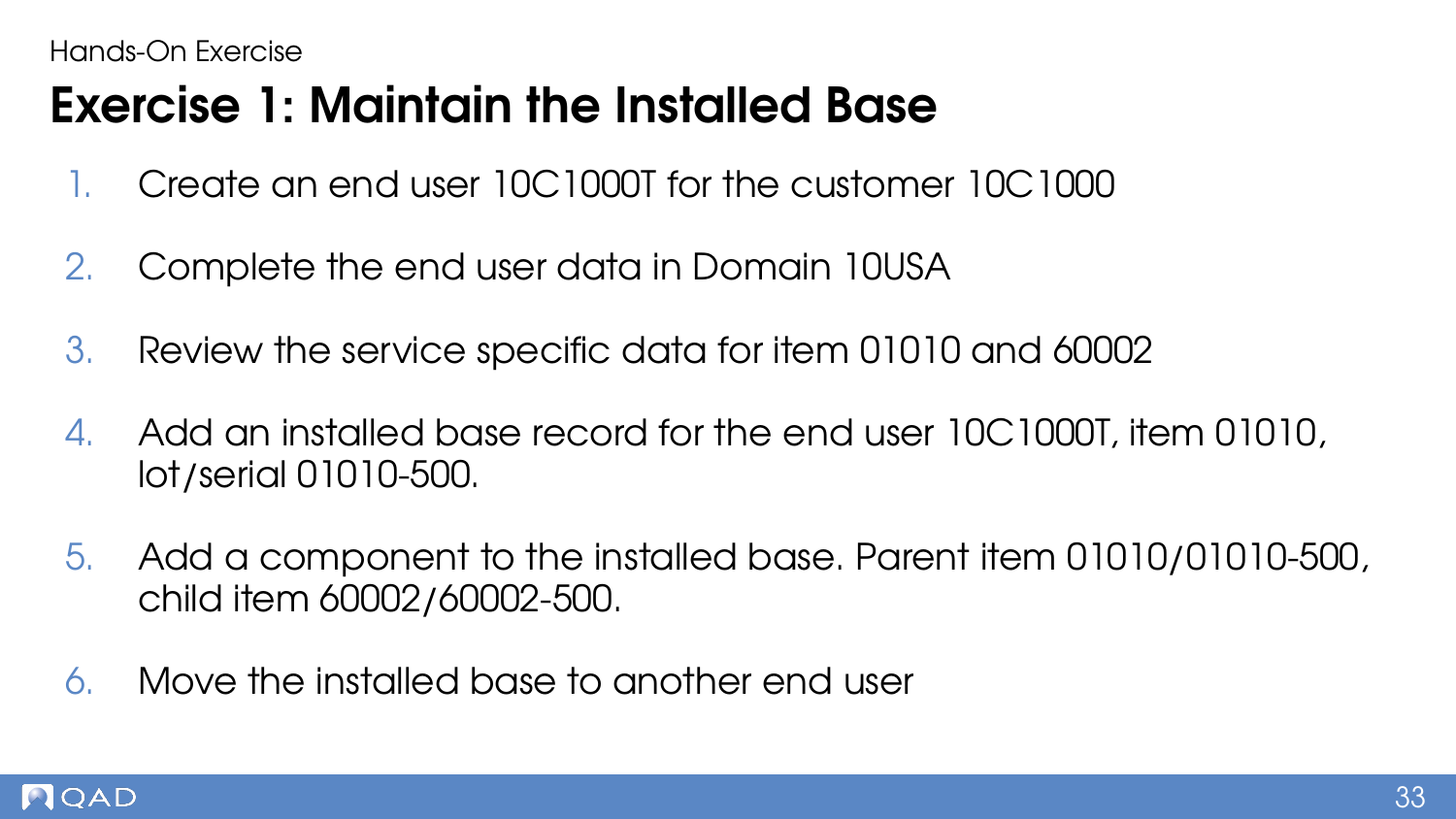

Hands-On Exercise
# Exercise 1: Maintain the Installed Base
Create an end user 10C1000T for the customer 10C1000

Complete the end user data in Domain 10USA

Review the service specific data for item 01010 and 60002

Add an installed base record for the end user 10C1000T, item 01010,  lot/serial 01010-500.

Add a component to the installed base. Parent item 01010/01010-500, child item 60002/60002-500.

Move the installed base to another end user
33